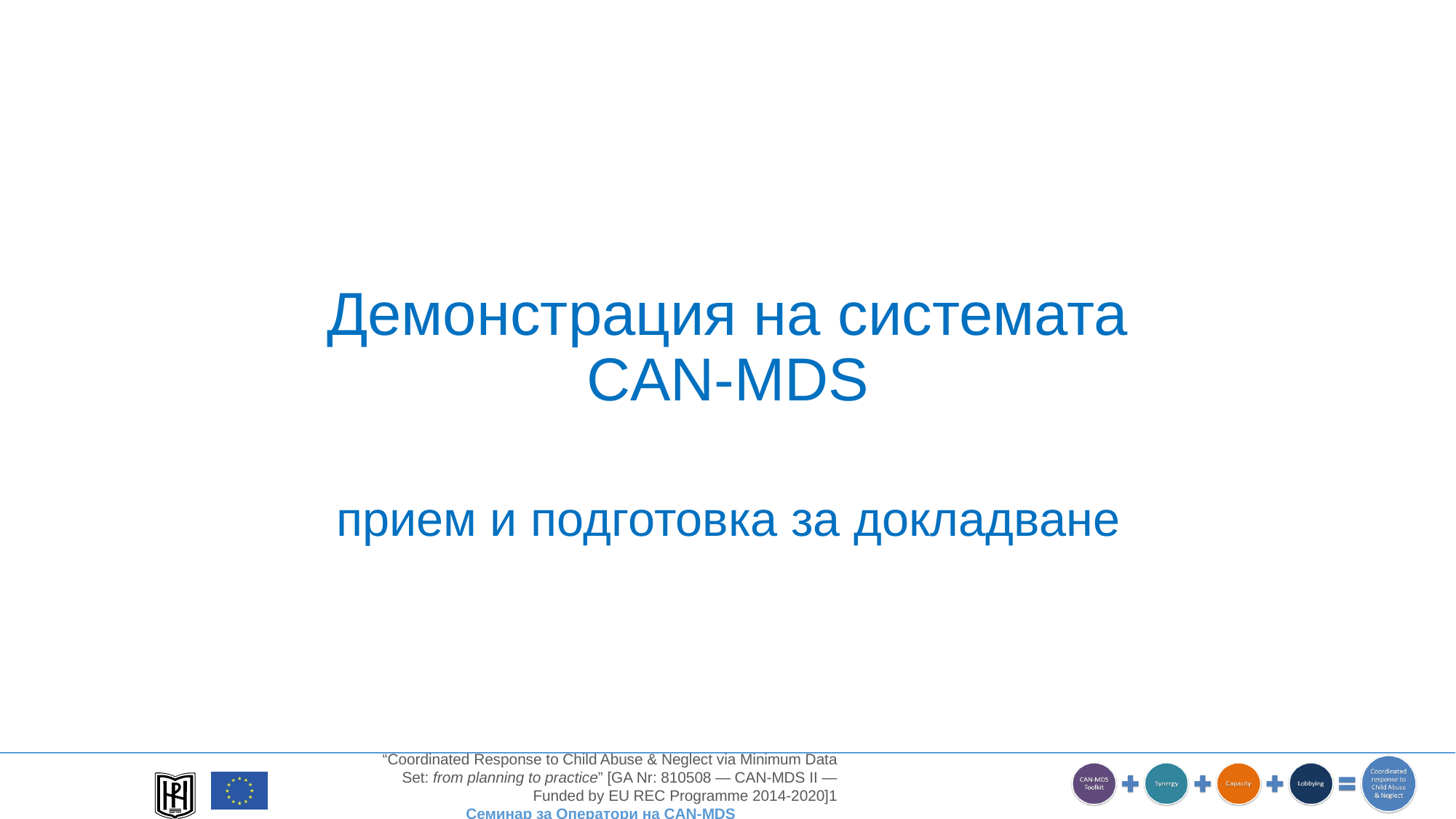

# Демонстрация на системата CAN-MDS

прием и подготовка за докладване